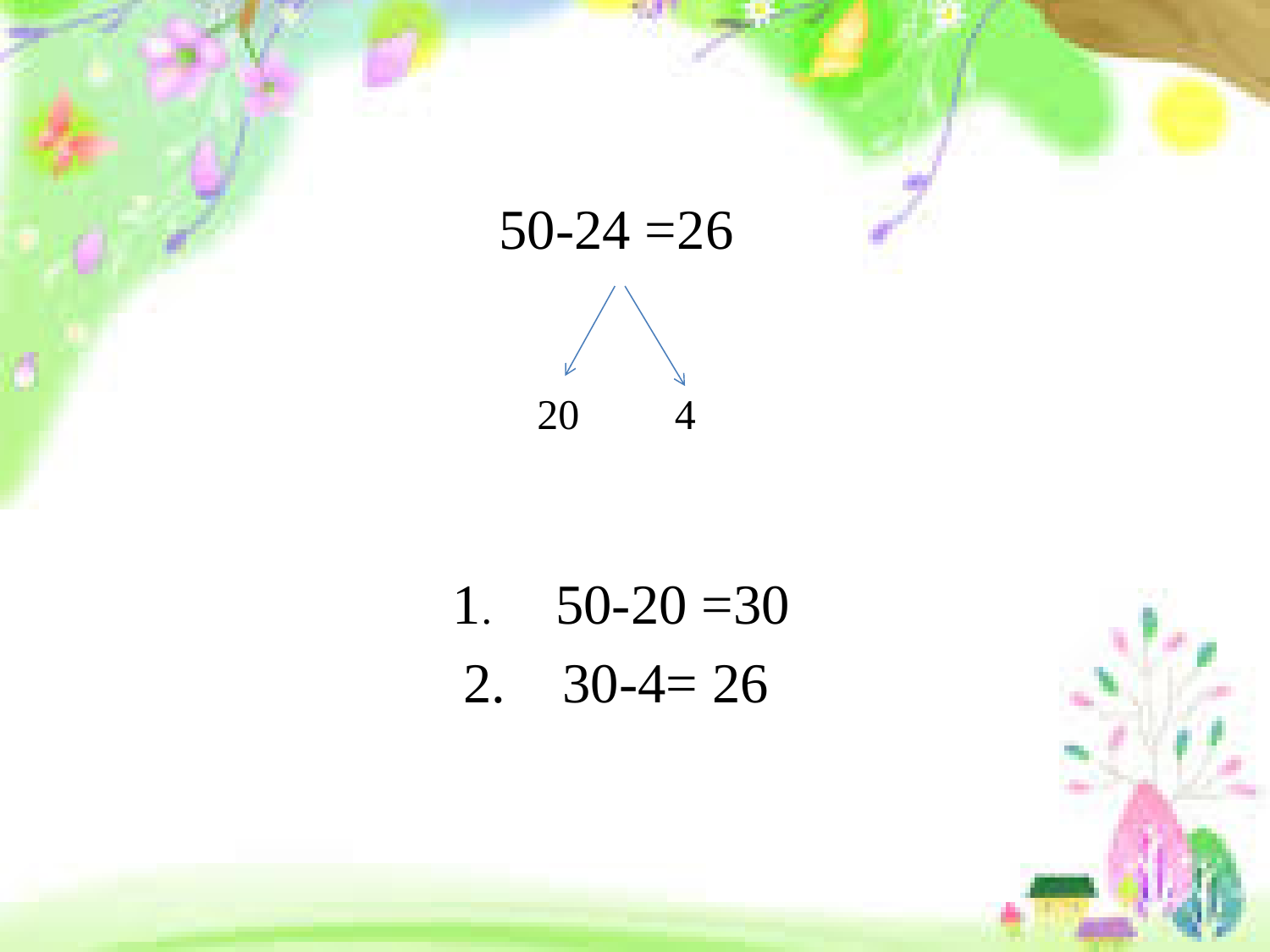

50-24 =26

       4

 1.      50-20 =30
2.    30-4= 26